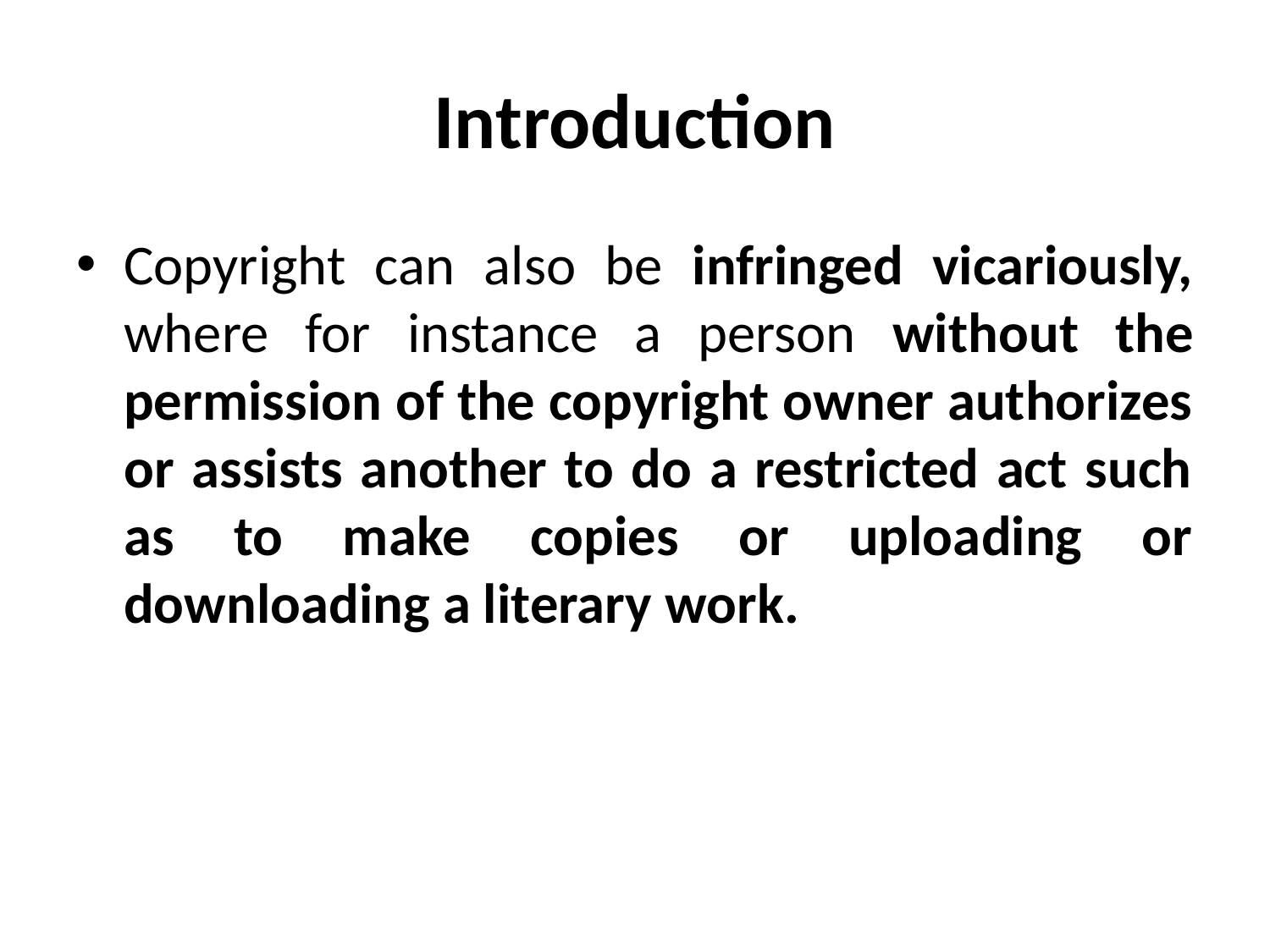

# Introduction
Copyright can also be infringed vicariously, where for instance a person without the permission of the copyright owner authorizes or assists another to do a restricted act such as to make copies or uploading or downloading a literary work.